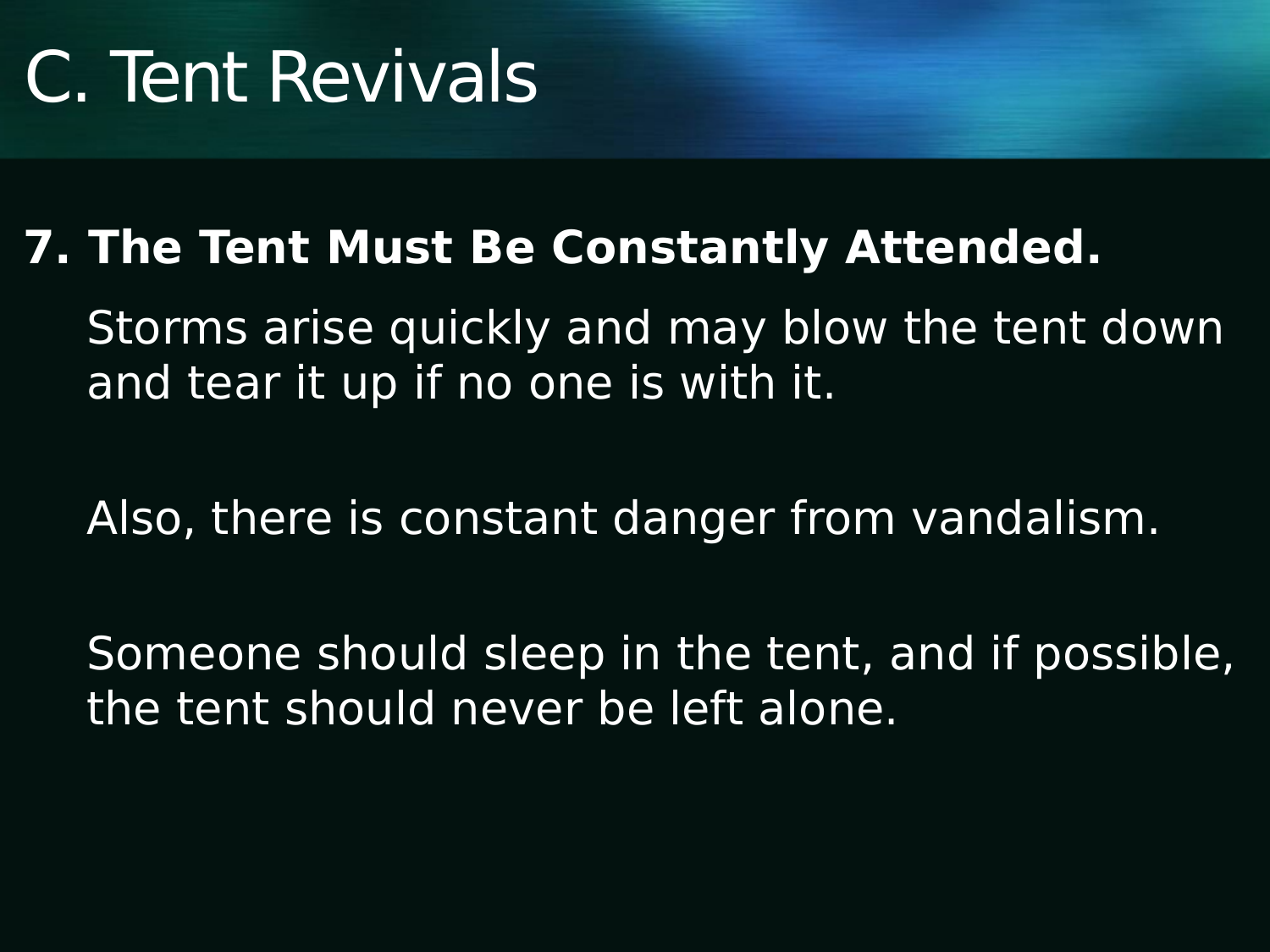

# C. Tent Revivals
7. The Tent Must Be Constantly Attended.

Storms arise quickly and may blow the tent down and tear it up if no one is with it.

Also, there is constant danger from vandalism.

Someone should sleep in the tent, and if possible, the tent should never be left alone.